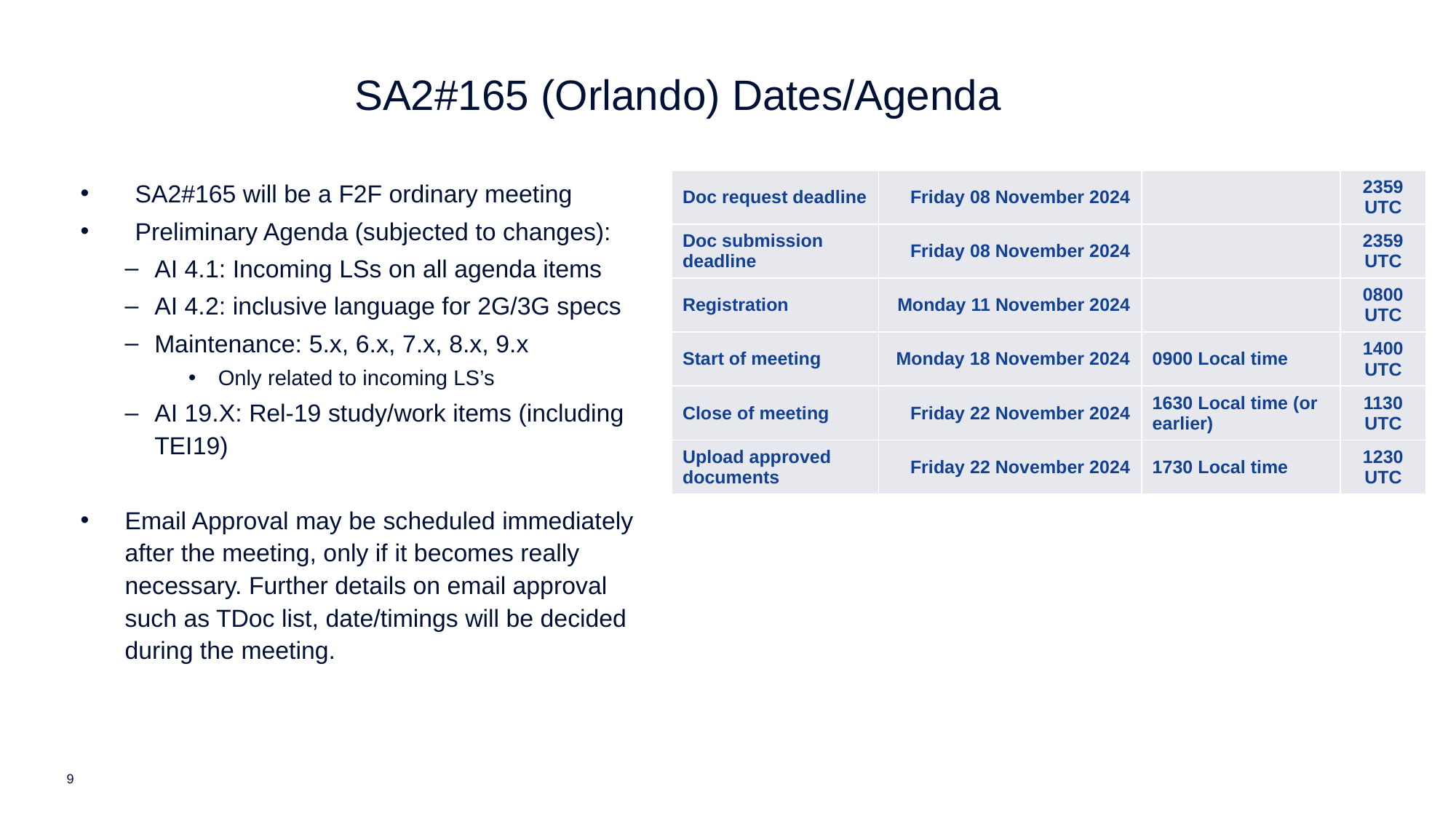

SA2#165 (Orlando) Dates/Agenda
SA2#165 will be a F2F ordinary meeting
Preliminary Agenda (subjected to changes):
AI 4.1: Incoming LSs on all agenda items
AI 4.2: inclusive language for 2G/3G specs
Maintenance: 5.x, 6.x, 7.x, 8.x, 9.x
Only related to incoming LS’s
AI 19.X: Rel-19 study/work items (including TEI19)

Email Approval may be scheduled immediately after the meeting, only if it becomes really necessary. Further details on email approval such as TDoc list, date/timings will be decided during the meeting.

| Doc request deadline | Friday 08 November 2024 |  | 2359 UTC |
| --- | --- | --- | --- |
| Doc submission deadline | Friday 08 November 2024 |  | 2359 UTC |
| Registration | Monday 11 November 2024 |  | 0800 UTC |
| Start of meeting | Monday 18 November 2024 | 0900 Local time | 1400 UTC |
| Close of meeting | Friday 22 November 2024 | 1630 Local time (or earlier) | 1130 UTC |
| Upload approved documents | Friday 22 November 2024 | 1730 Local time | 1230 UTC |